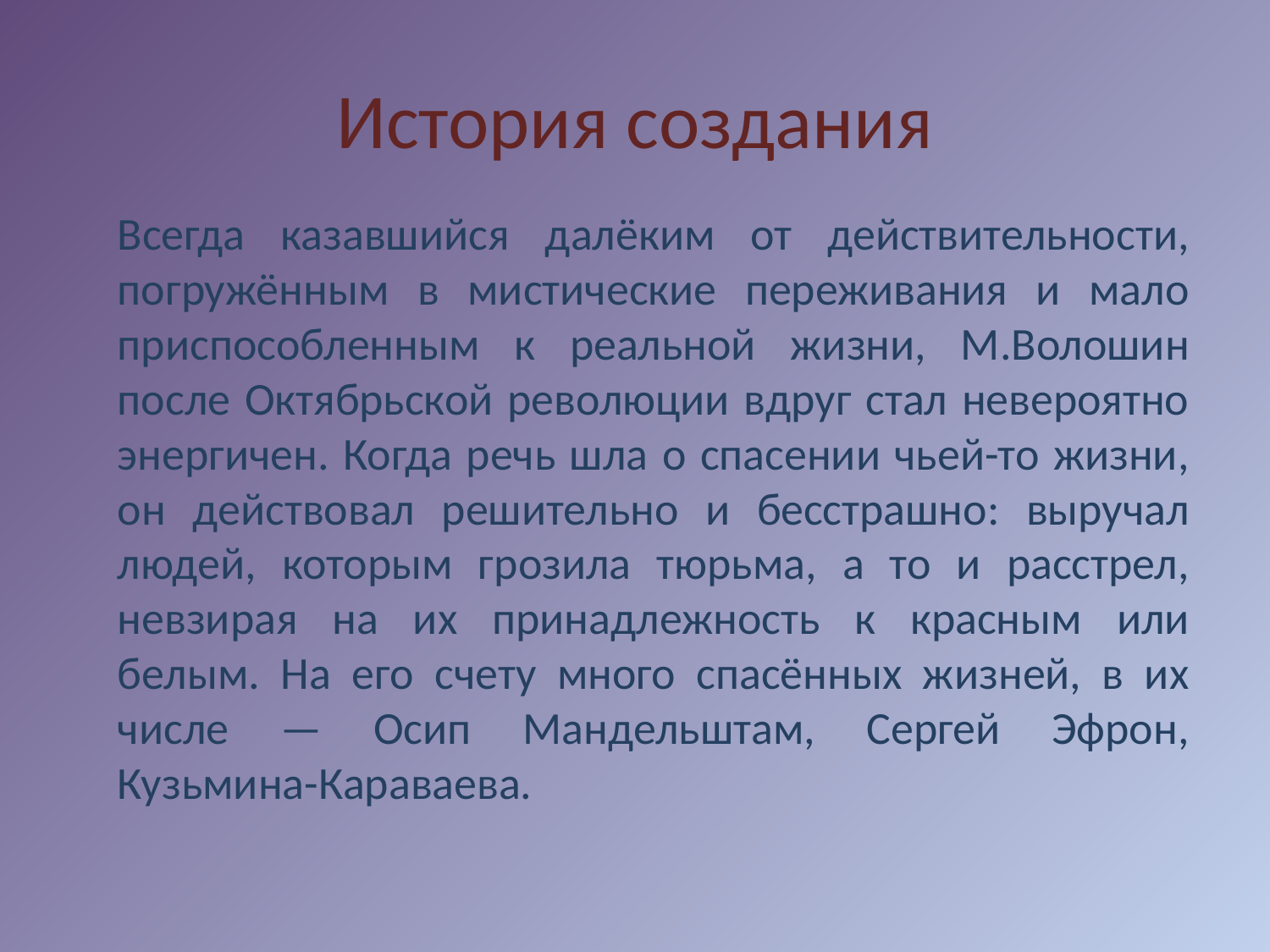

# История создания
		Всегда казавшийся далёким от действительности, погружённым в мистические переживания и мало приспособленным к реальной жизни, М.Волошин после Октябрьской революции вдруг стал невероятно энергичен. Когда речь шла о спасении чьей-то жизни, он действовал решительно и бесстрашно: выручал людей, которым грозила тюрьма, а то и расстрел, невзирая на их принадлежность к красным или белым. На его счету много спасённых жизней, в их числе — Осип Мандельштам, Сергей Эфрон, Кузьмина-Караваева.